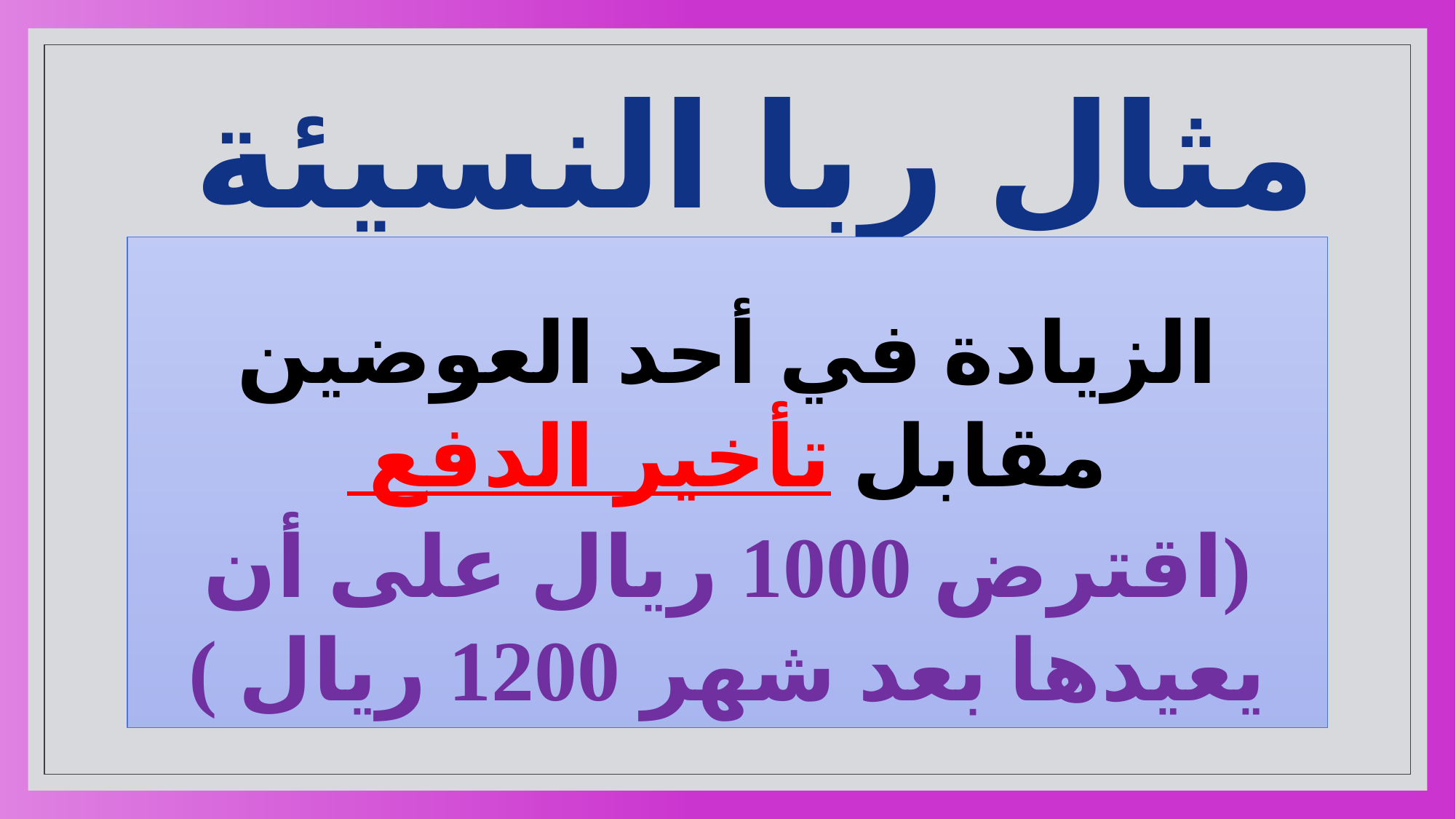

# مثال ربا النسيئة

الزيادة في أحد العوضين مقابل تأخير الدفع
(اقترض 1000 ريال على أن يعيدها بعد شهر 1200 ريال )